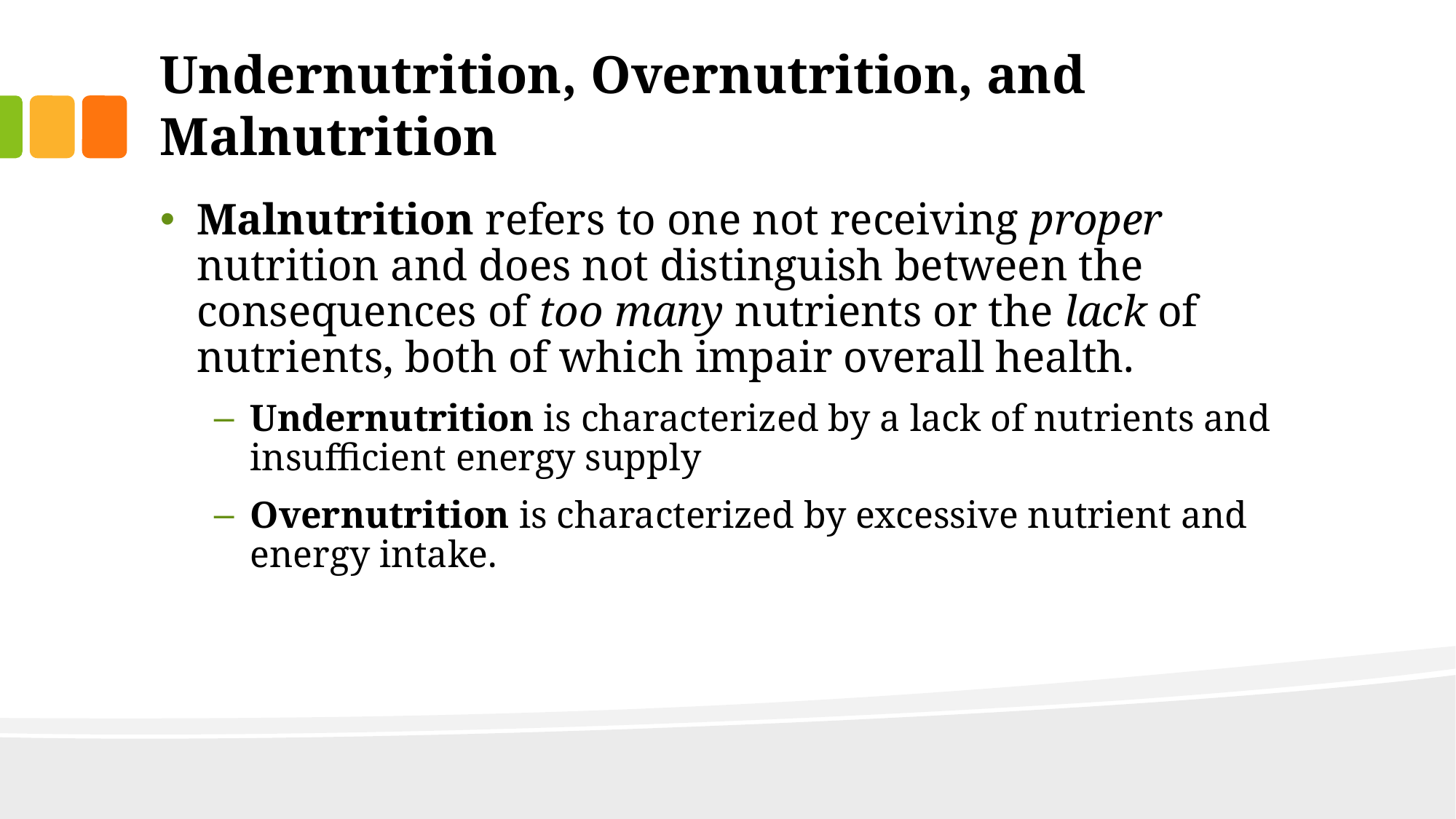

# Undernutrition, Overnutrition, and Malnutrition
Malnutrition refers to one not receiving proper nutrition and does not distinguish between the consequences of too many nutrients or the lack of nutrients, both of which impair overall health.
Undernutrition is characterized by a lack of nutrients and insufficient energy supply
Overnutrition is characterized by excessive nutrient and energy intake.